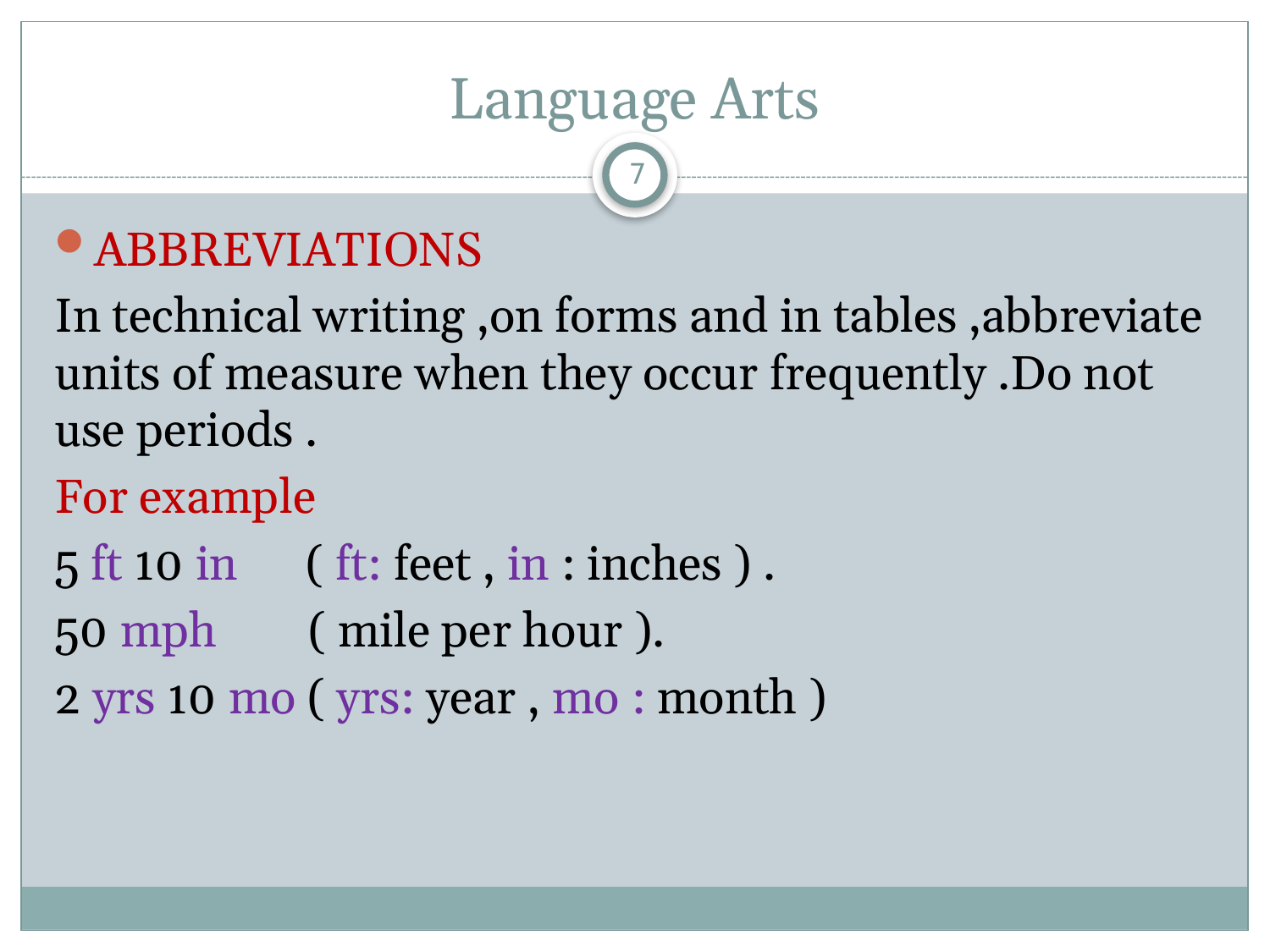

# Language Arts
7
ABBREVIATIONS
In technical writing ,on forms and in tables ,abbreviate units of measure when they occur frequently .Do not use periods .
For example
5 ft 10 in      ( ft: feet , in : inches ) .
50 mph        ( mile per hour ).
2 yrs 10 mo ( yrs: year , mo : month )